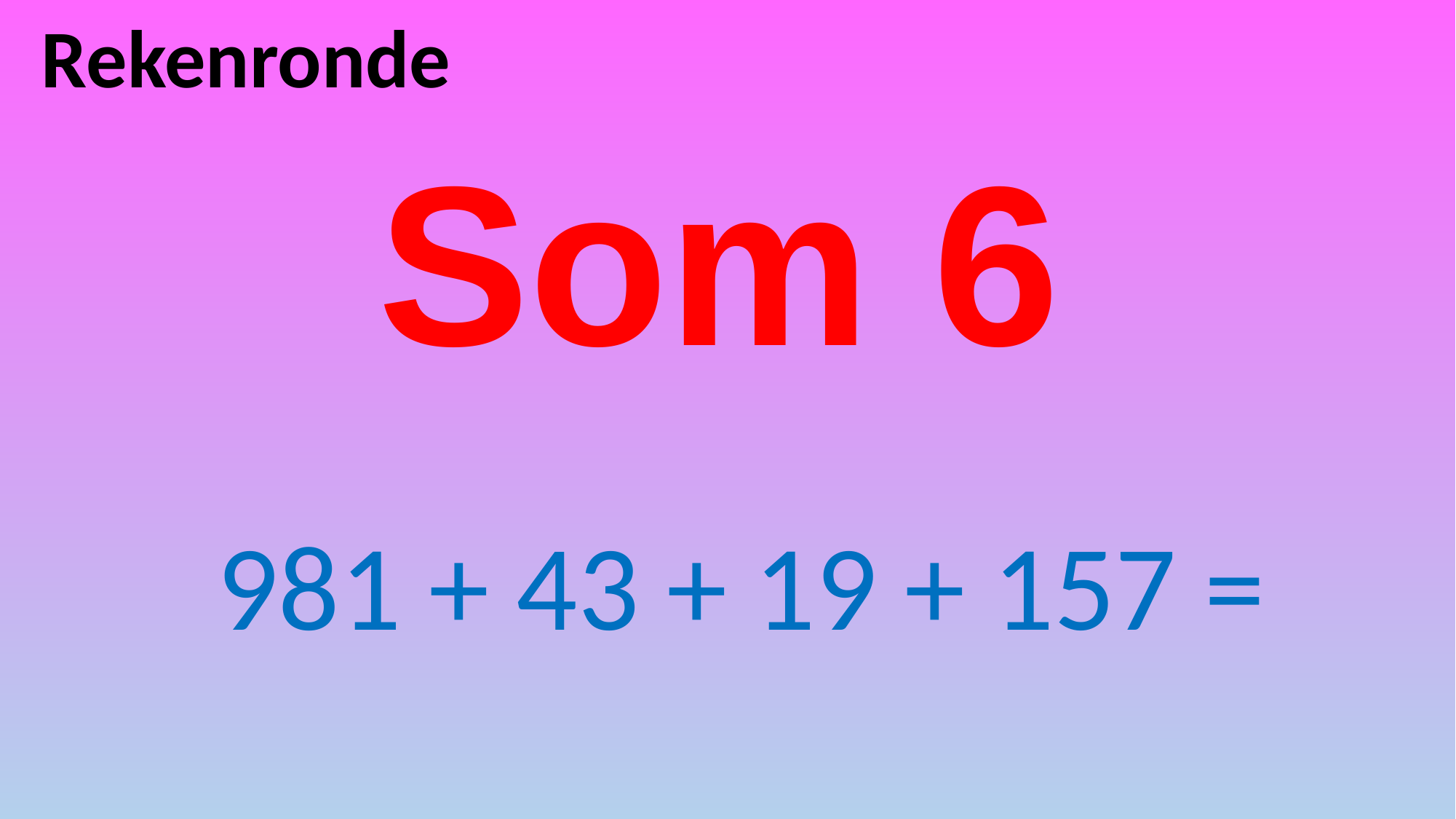

Rekenronde
# Som 6
981 + 43 + 19 + 157 =